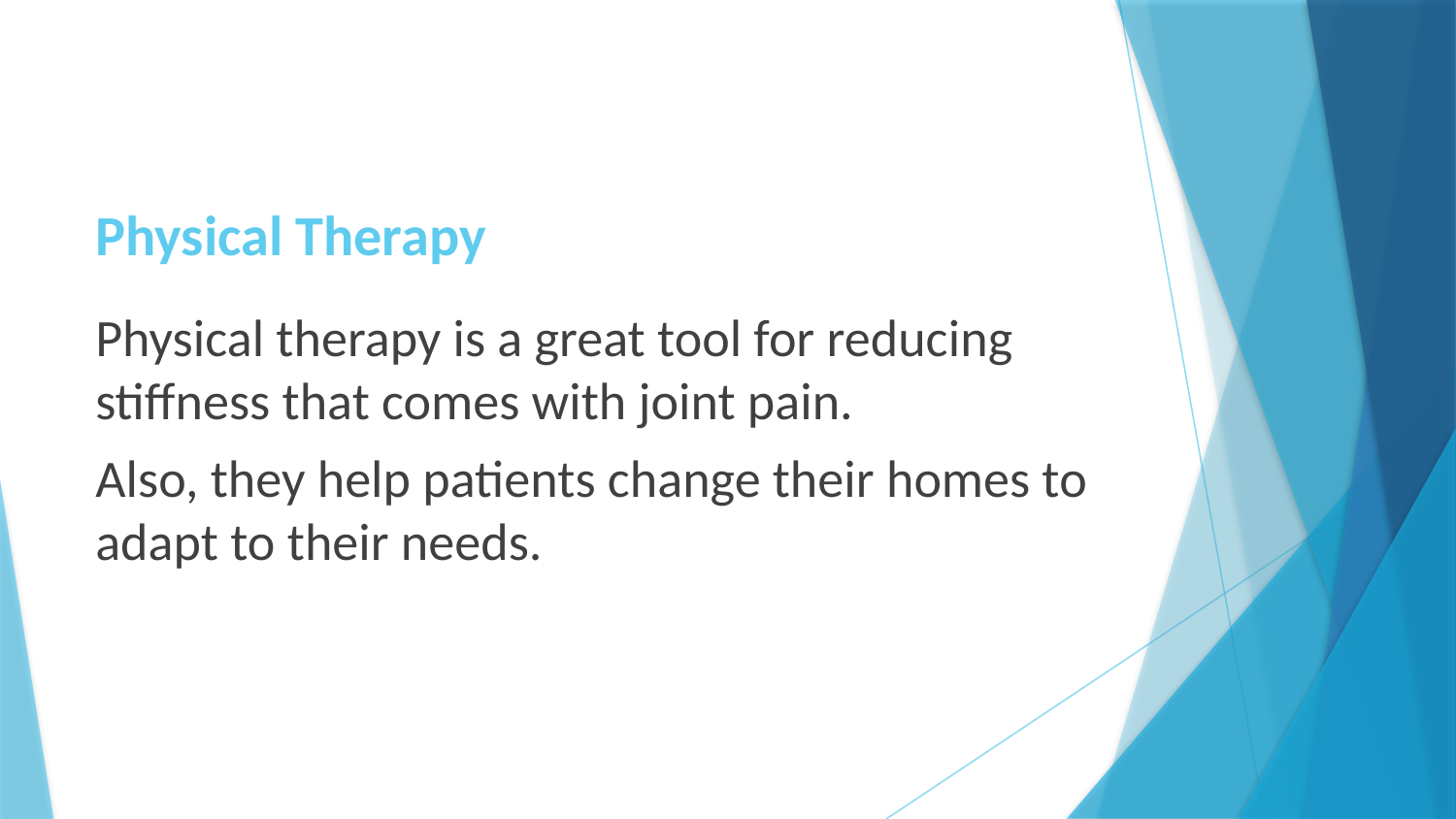

# Physical Therapy
Physical therapy is a great tool for reducing stiffness that comes with joint pain.
Also, they help patients change their homes to adapt to their needs.